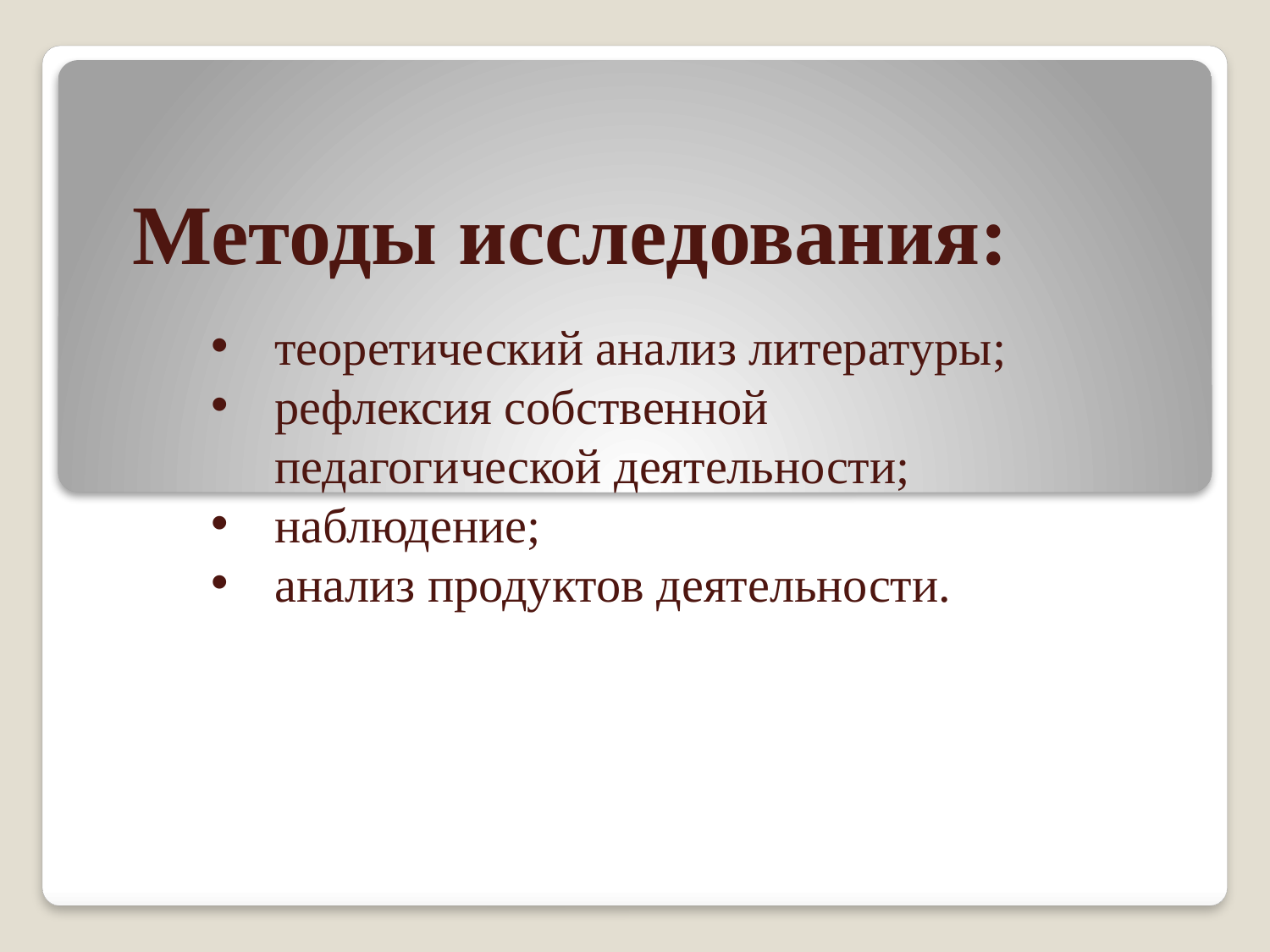

Методы исследования:
теоретический анализ литературы;
рефлексия собственной педагогической деятельности;
наблюдение;
анализ продуктов деятельности.